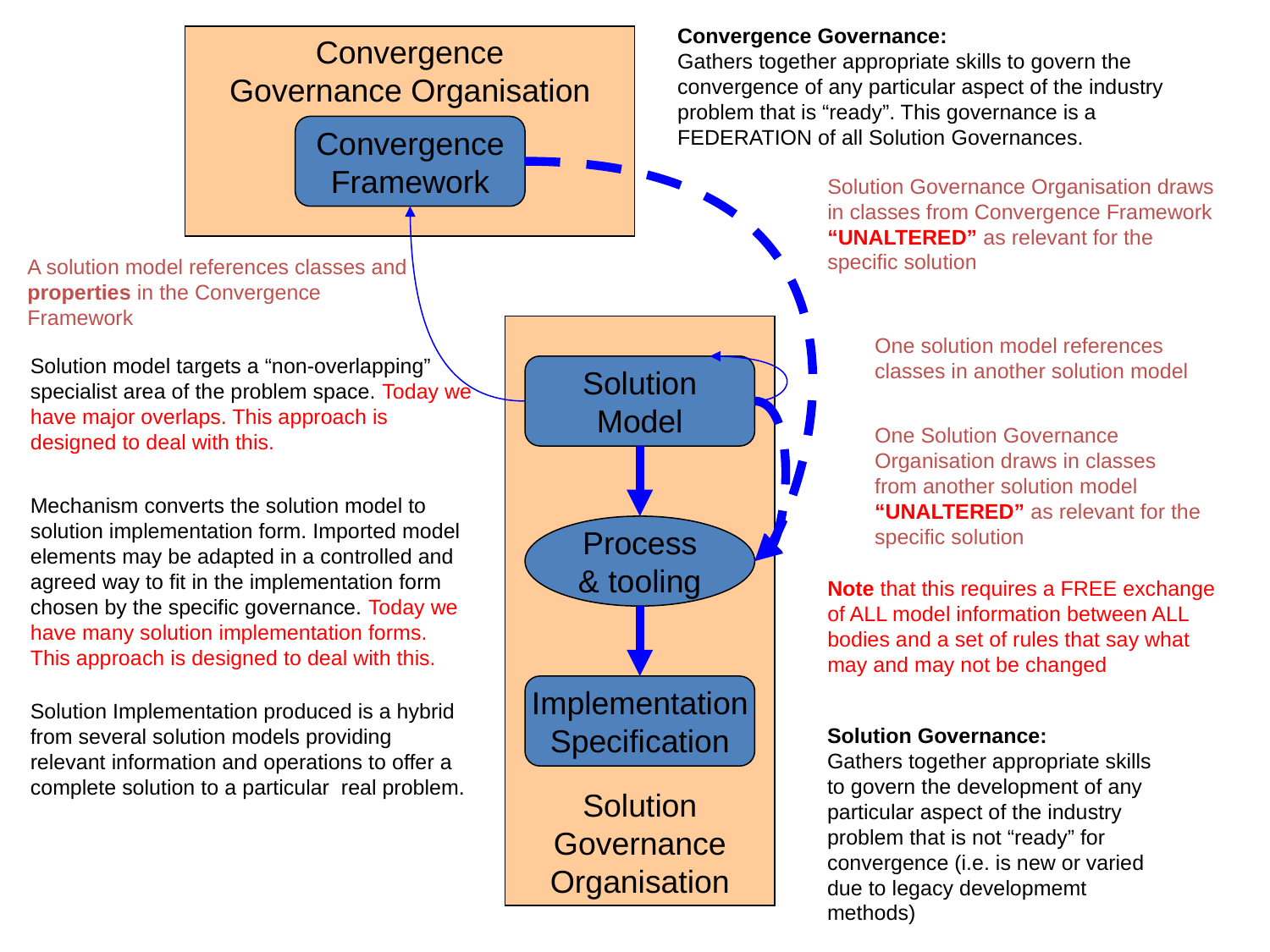

Convergence Governance:
Gathers together appropriate skills to govern the convergence of any particular aspect of the industry problem that is “ready”. This governance is a FEDERATION of all Solution Governances.
Convergence
Governance Organisation
Convergence
Framework
Solution Governance Organisation draws in classes from Convergence Framework  “UNALTERED” as relevant for the specific solution
A solution model references classes and properties in the Convergence Framework
Solution
Governance
Organisation
One solution model references classes in another solution model
Solution model targets a “non-overlapping” specialist area of the problem space. Today we have major overlaps. This approach is designed to deal with this.
Solution
Model
One Solution Governance Organisation draws in classes from another solution model  “UNALTERED” as relevant for the specific solution
Mechanism converts the solution model to solution implementation form. Imported model elements may be adapted in a controlled and agreed way to fit in the implementation form chosen by the specific governance. Today we have many solution implementation forms. This approach is designed to deal with this.
Process
& tooling
Note that this requires a FREE exchange of ALL model information between ALL bodies and a set of rules that say what may and may not be changed
Implementation
Specification
Solution Implementation produced is a hybrid from several solution models providing relevant information and operations to offer a complete solution to a particular  real problem.
Solution Governance:
Gathers together appropriate skills to govern the development of any particular aspect of the industry problem that is not “ready” for convergence (i.e. is new or varied due to legacy developmemt methods)